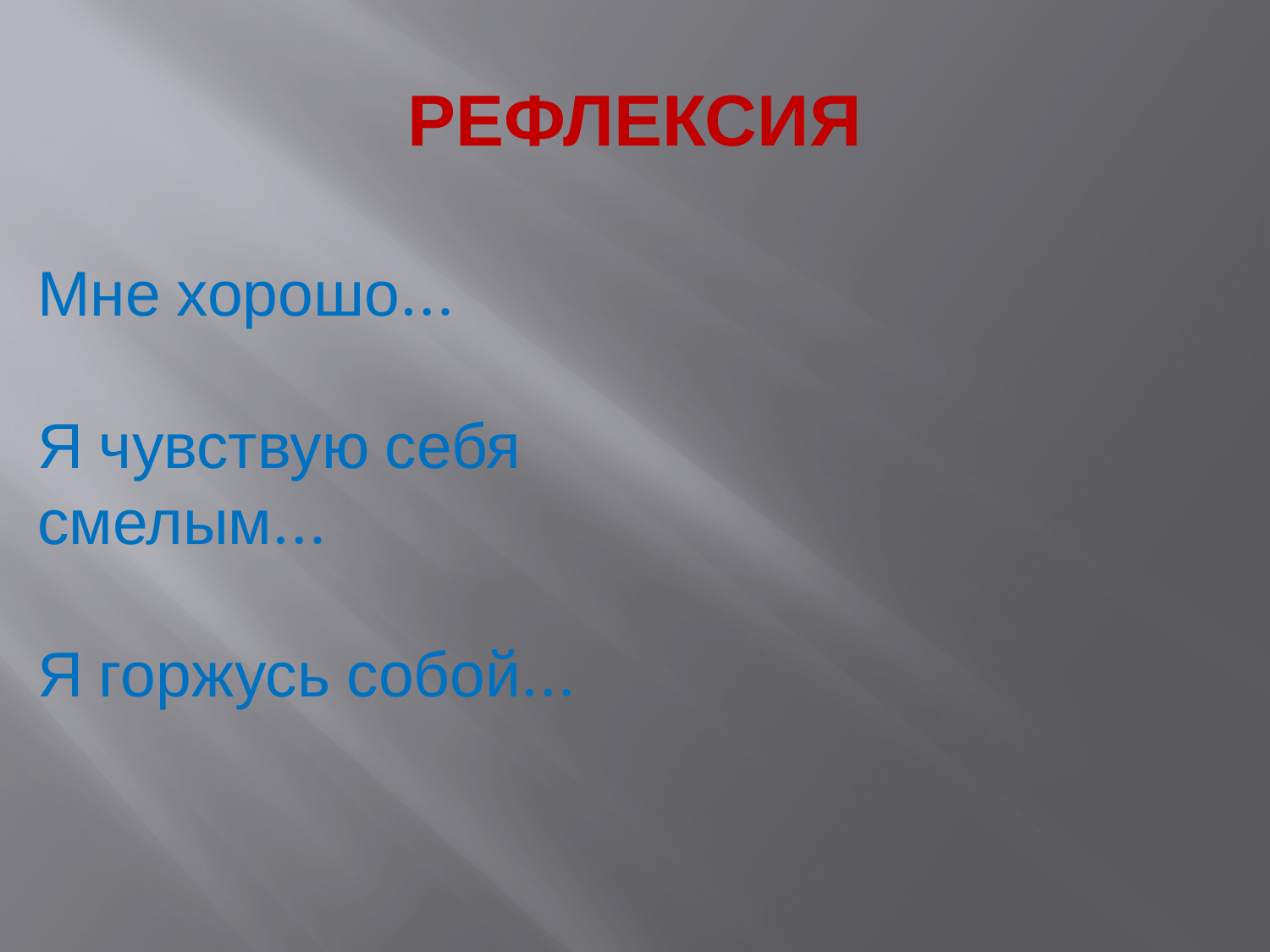

# РЕФЛЕКСИЯ
Мне хорошо…

Я чувствую себя смелым…

Я горжусь собой…